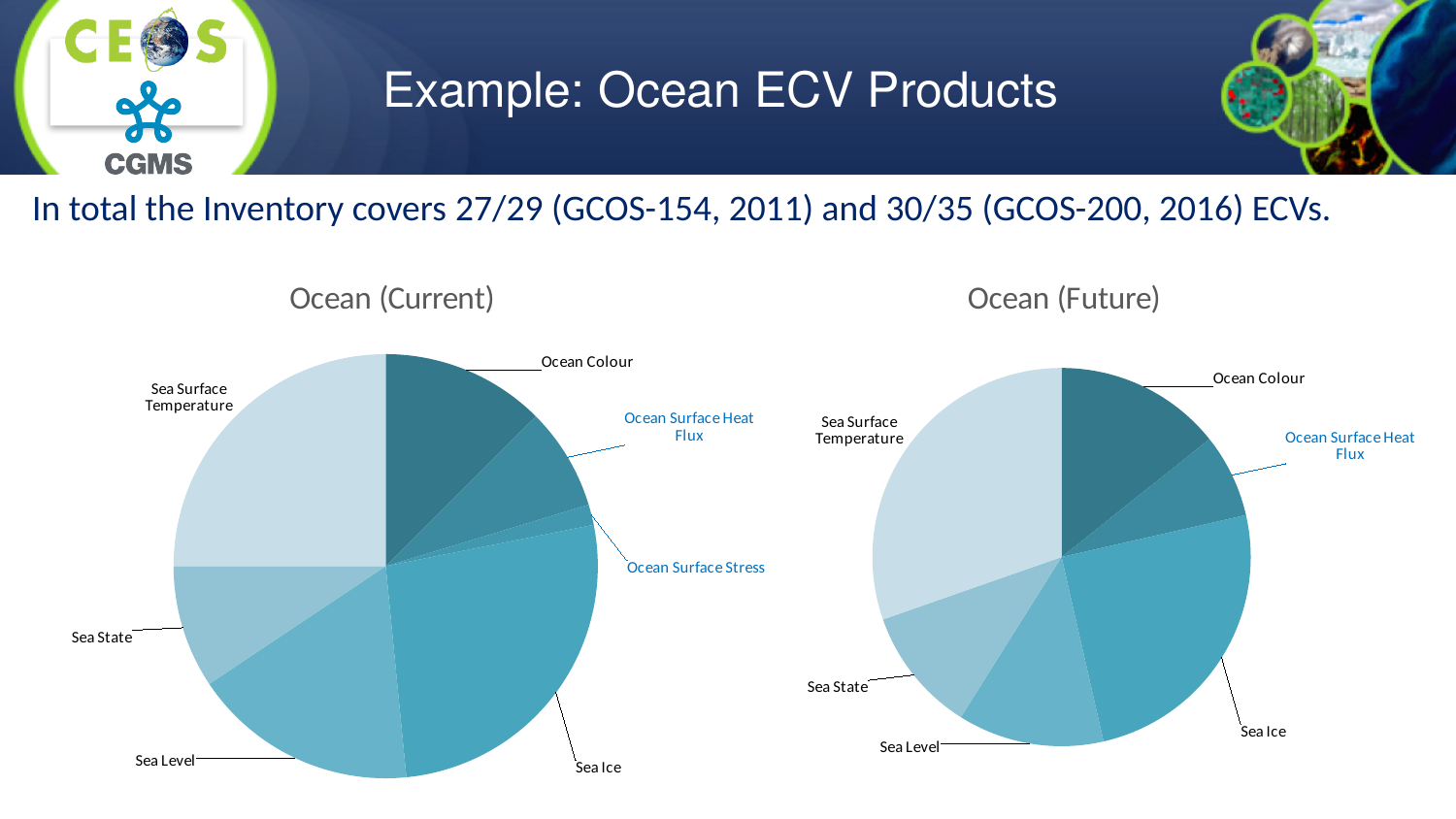

# Example: Ocean ECV Products
In total the Inventory covers 27/29 (GCOS-154, 2011) and 30/35 (GCOS-200, 2016) ECVs.

### Chart: Ocean (Future)

| Category |  |
|---|---|
| Ocean Colour | 8.0 |
| Ocean Surface Heat Flux | 4.0 |
| Ocean Surface Stress | 0.0 |
| Sea Ice | 14.0 |
| Sea Level | 7.0 |
| Sea State | 6.0 |
| (Sea-surface Salinity) | 0.0 |
| Sea Surface Temperature | 17.0 |

### Chart: Ocean (Current)

| Category |  |
|---|---|
| Ocean Colour | 8.0 |
| Ocean Surface Heat Flux | 5.0 |
| Ocean Surface Stress | 1.0 |
| Sea Ice | 17.0 |
| Sea Level | 11.0 |
| Sea State | 6.0 |
| (Sea-surface Salinity) | 0.0 |
| Sea Surface Temperature | 16.0 |